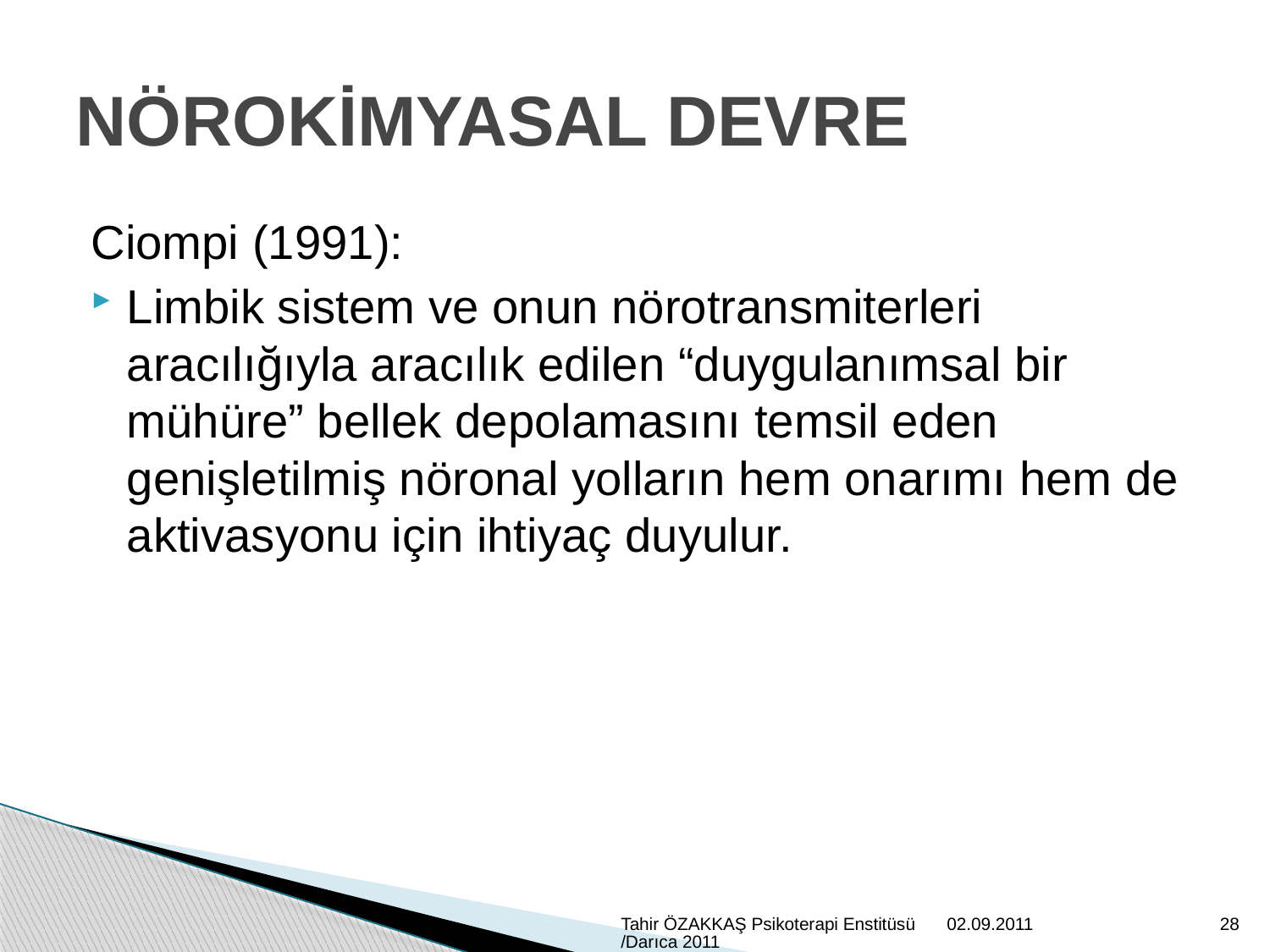

# NÖROKİMYASAL DEVRE
Ciompi (1991):
Limbik sistem ve onun nörotransmiterleri aracılığıyla aracılık edilen “duygulanımsal bir mühüre” bellek depolamasını temsil eden genişletilmiş nöronal yolların hem onarımı hem de aktivasyonu için ihtiyaç duyulur.

Tahir ÖZAKKAŞ Psikoterapi Enstitüsü /Darıca 2011
02.09.2011
28